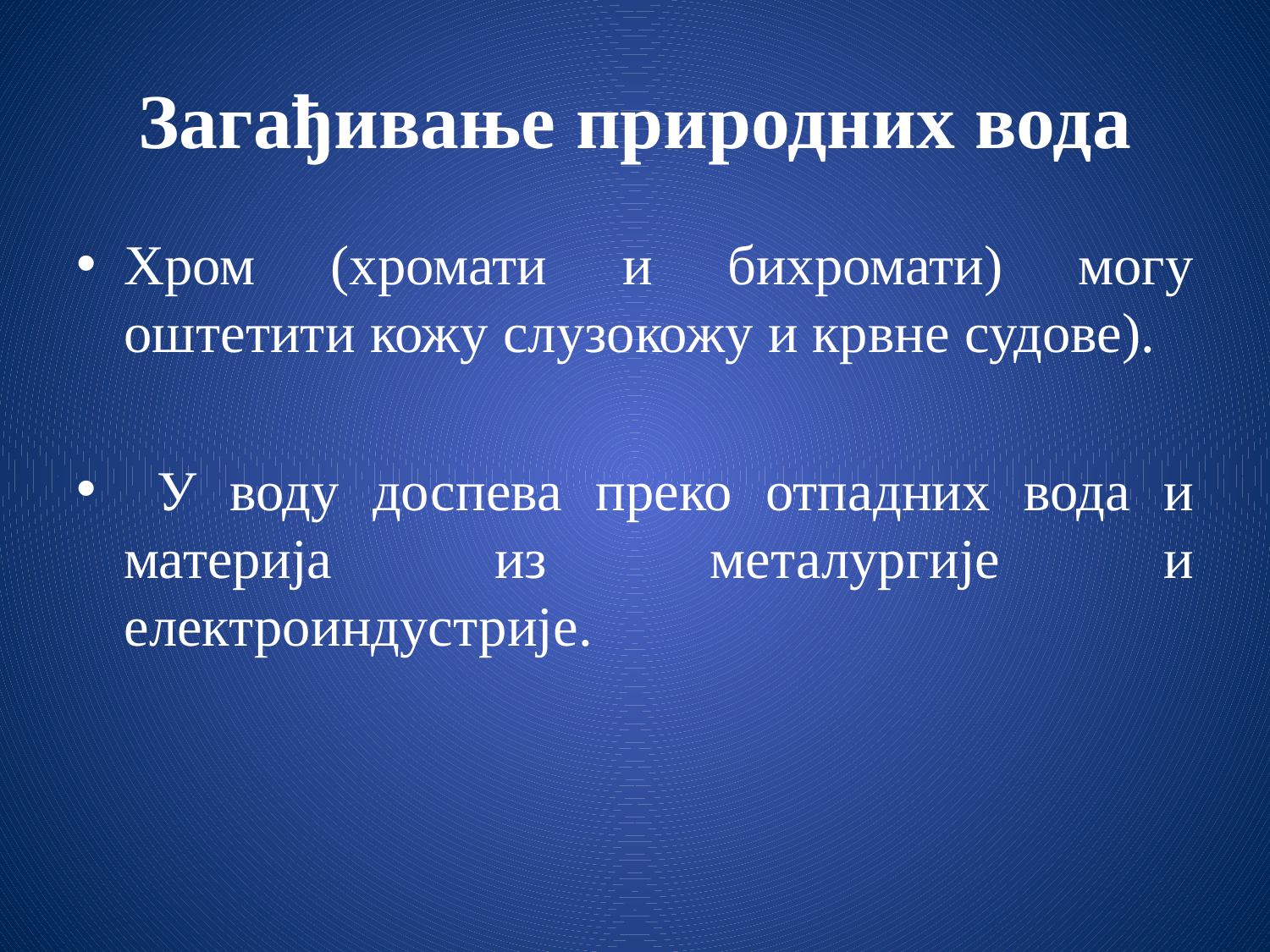

# Загађивање природних вода
Хром (хромати и бихромати) могу оштетити кожу слузокожу и крвне судове).

 У воду доспева преко отпадних вода и материја из металургије и електроиндустрије.